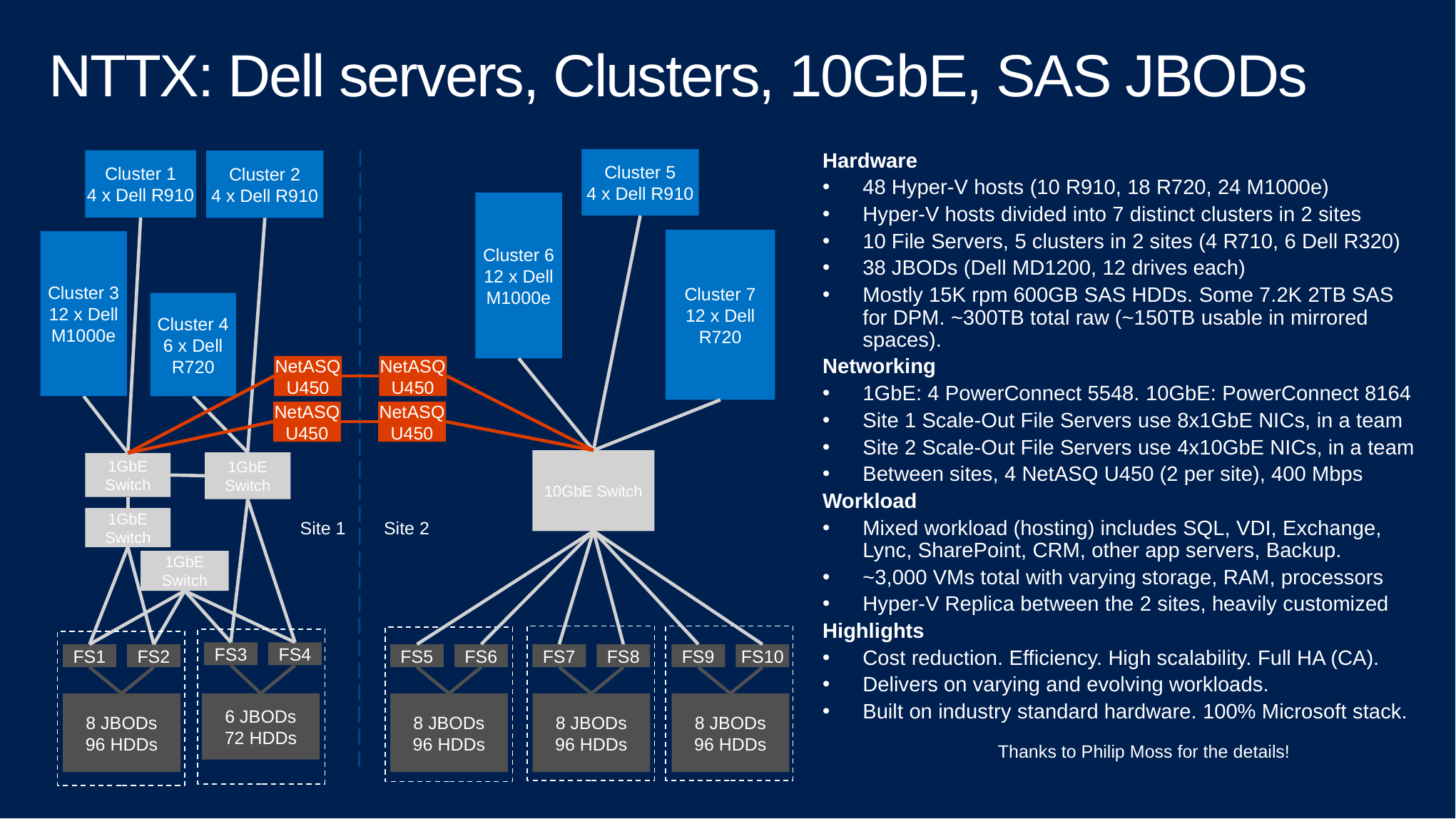

# NTTX: Dell servers, Clusters, 10GbE, SAS JBODs
Hardware
48 Hyper-V hosts (10 R910, 18 R720, 24 M1000e)
Hyper-V hosts divided into 7 distinct clusters in 2 sites
10 File Servers, 5 clusters in 2 sites (4 R710, 6 Dell R320)
38 JBODs (Dell MD1200, 12 drives each)
Mostly 15K rpm 600GB SAS HDDs. Some 7.2K 2TB SAS for DPM. ~300TB total raw (~150TB usable in mirrored spaces).
Networking
1GbE: 4 PowerConnect 5548. 10GbE: PowerConnect 8164
Site 1 Scale-Out File Servers use 8x1GbE NICs, in a team
Site 2 Scale-Out File Servers use 4x10GbE NICs, in a team
Between sites, 4 NetASQ U450 (2 per site), 400 Mbps
Workload
Mixed workload (hosting) includes SQL, VDI, Exchange, Lync, SharePoint, CRM, other app servers, Backup.
~3,000 VMs total with varying storage, RAM, processors
Hyper-V Replica between the 2 sites, heavily customized
Highlights
Cost reduction. Efficiency. High scalability. Full HA (CA).
Delivers on varying and evolving workloads.
Built on industry standard hardware. 100% Microsoft stack.
Cluster 5
4 x Dell R910
Cluster 1
4 x Dell R910
Cluster 2
4 x Dell R910
Cluster 6
12 x Dell M1000e
Cluster 7
12 x Dell R720
Cluster 3
12 x Dell M1000e
Cluster 4
6 x Dell R720
NetASQ
U450
NetASQ
U450
NetASQ
U450
NetASQ
U450
10GbE Switch
1GbE Switch
1GbE Switch
1GbE Switch
Site 1
Site 2
1GbE Switch

FS3
FS4
FS1
FS2
FS5
FS6
FS7
FS8
FS9
FS10
8 JBODs
96 HDDs
8 JBODs
96 HDDs
6 JBODs
72 HDDs
8 JBODs
96 HDDs
8 JBODs
96 HDDs
Thanks to Philip Moss for the details!